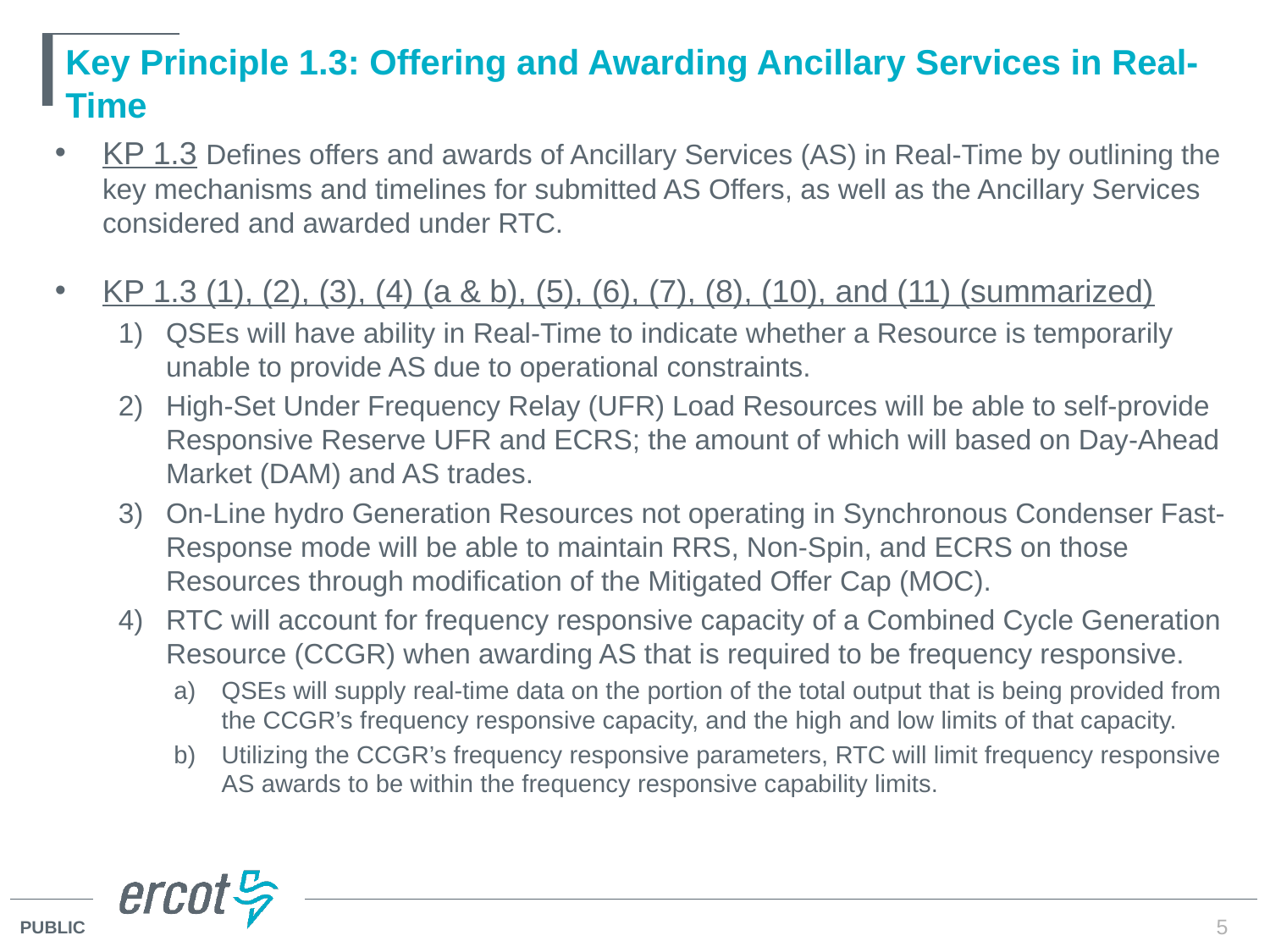

# Key Principle 1.3: Offering and Awarding Ancillary Services in Real-Time
KP 1.3 Defines offers and awards of Ancillary Services (AS) in Real-Time by outlining the key mechanisms and timelines for submitted AS Offers, as well as the Ancillary Services considered and awarded under RTC.

KP 1.3 (1), (2), (3), (4) (a & b), (5), (6), (7), (8), (10), and (11) (summarized)
QSEs will have ability in Real-Time to indicate whether a Resource is temporarily unable to provide AS due to operational constraints.
High-Set Under Frequency Relay (UFR) Load Resources will be able to self-provide Responsive Reserve UFR and ECRS; the amount of which will based on Day-Ahead Market (DAM) and AS trades.
On-Line hydro Generation Resources not operating in Synchronous Condenser Fast-Response mode will be able to maintain RRS, Non-Spin, and ECRS on those Resources through modification of the Mitigated Offer Cap (MOC).
RTC will account for frequency responsive capacity of a Combined Cycle Generation Resource (CCGR) when awarding AS that is required to be frequency responsive.
QSEs will supply real-time data on the portion of the total output that is being provided from the CCGR’s frequency responsive capacity, and the high and low limits of that capacity.
Utilizing the CCGR’s frequency responsive parameters, RTC will limit frequency responsive AS awards to be within the frequency responsive capability limits.
5